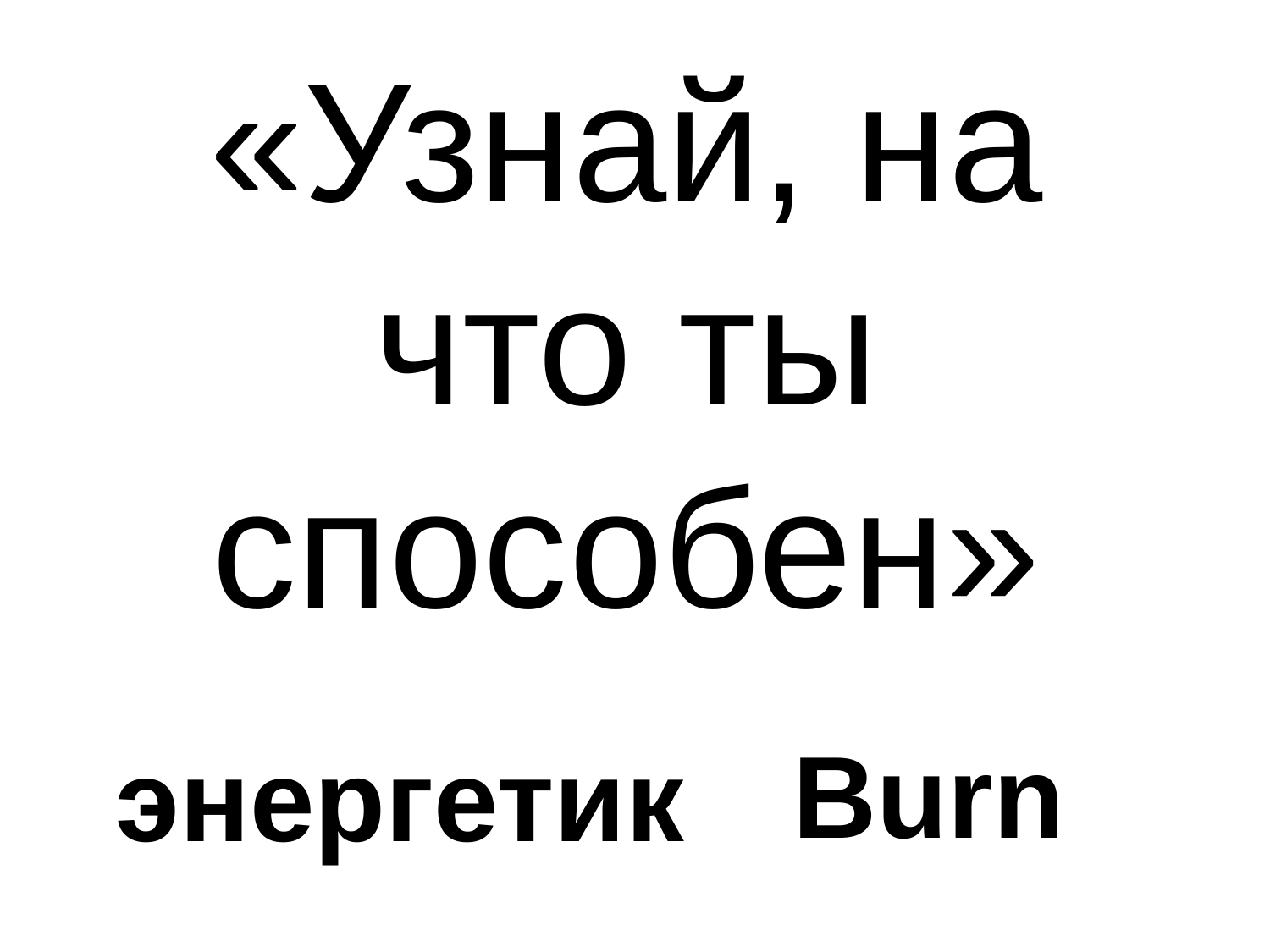

«Узнай, на что ты способен»
# энергетик
Burn